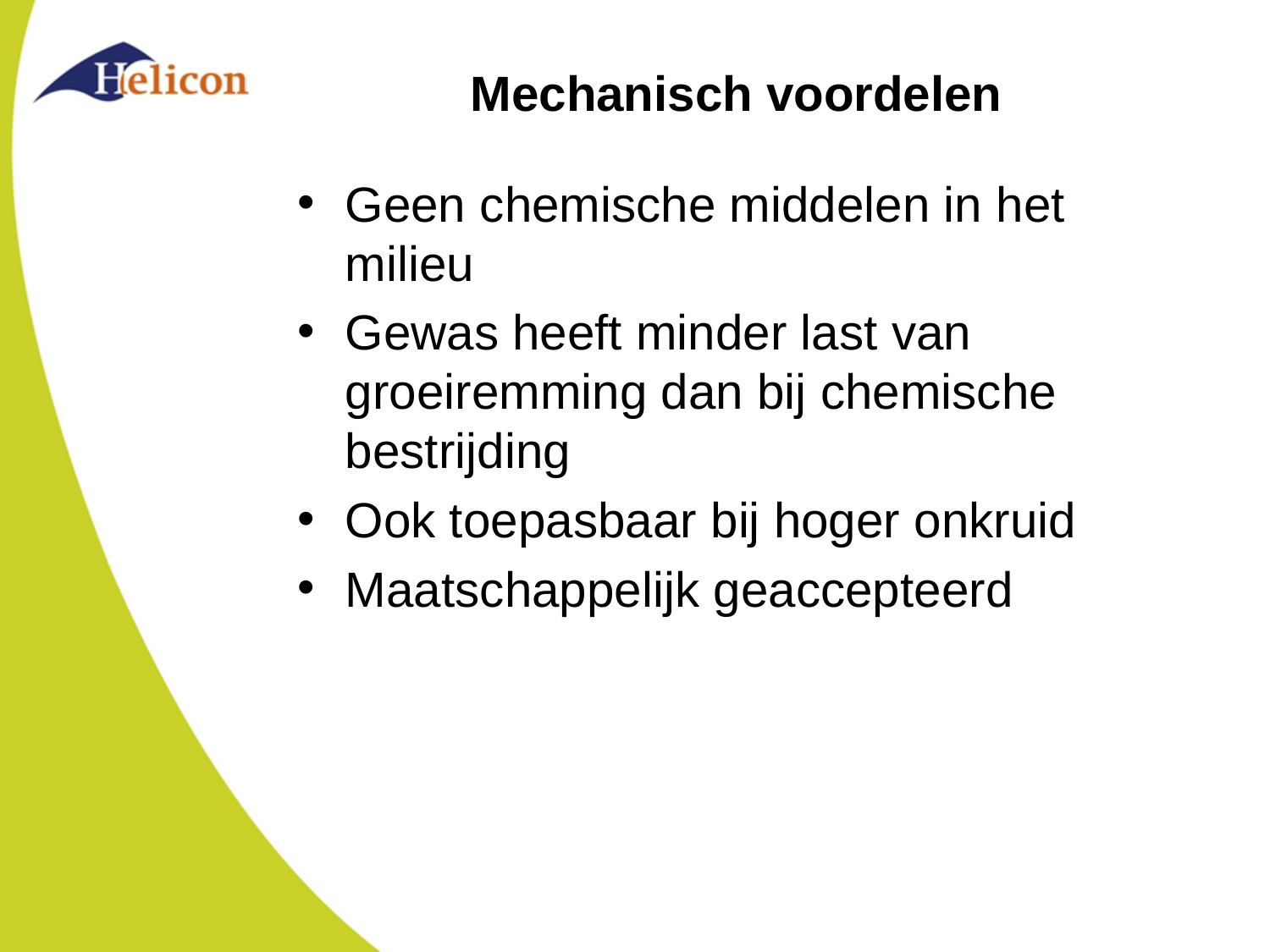

# Mechanisch voordelen
Geen chemische middelen in het milieu
Gewas heeft minder last van groeiremming dan bij chemische bestrijding
Ook toepasbaar bij hoger onkruid
Maatschappelijk geaccepteerd